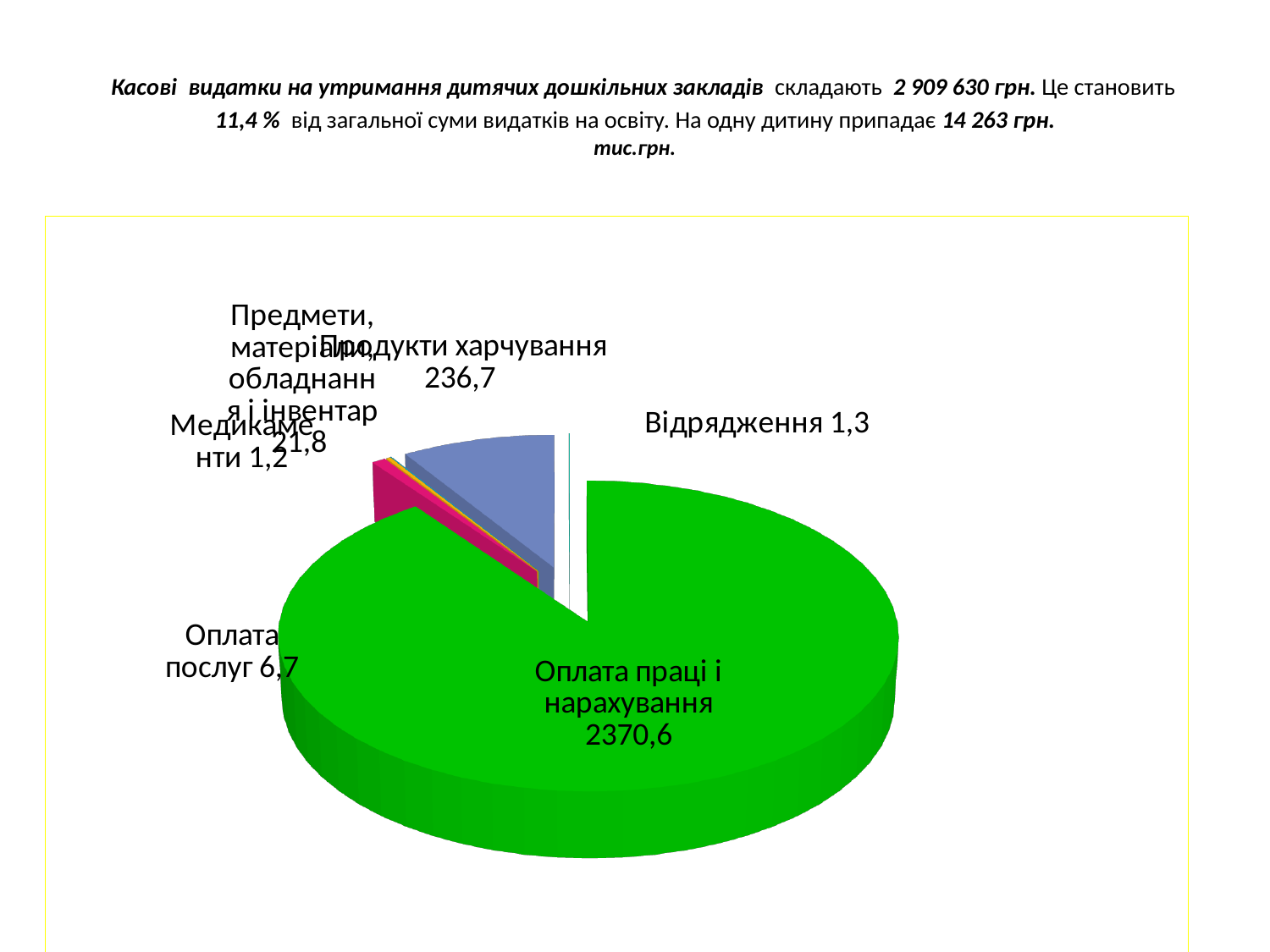

# Касові  видатки на утримання дитячих дошкільних закладів  складають  2 909 630 грн. Це становить 11,4 %  від загальної суми видатків на освіту. На одну дитину припадає 14 263 грн. тис.грн.

[unsupported chart]